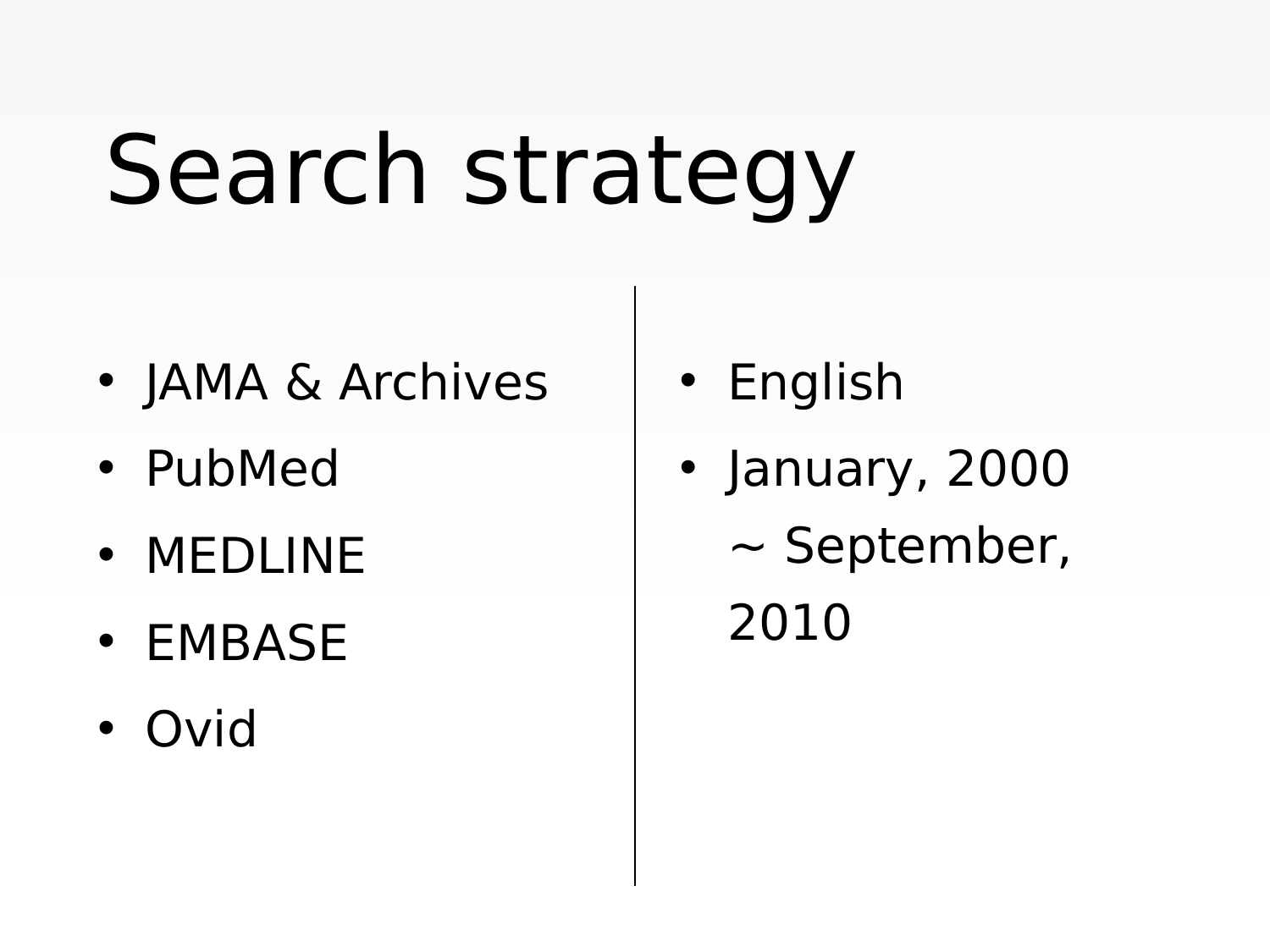

# Search strategy
JAMA & Archives
PubMed
MEDLINE
EMBASE
Ovid
English
January, 2000
~ September, 2010